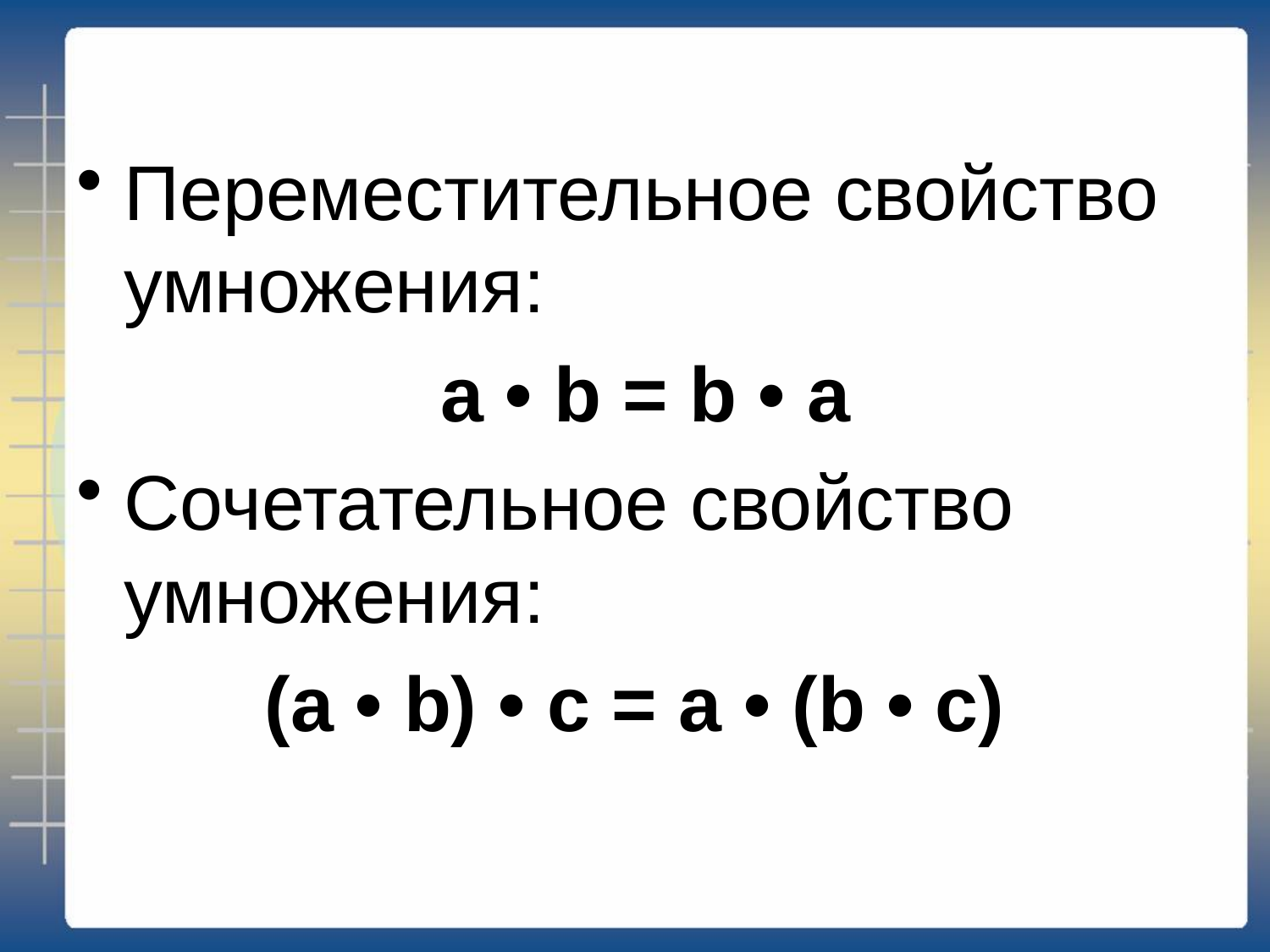

Переместительное свойство умножения:
 а • b = b • а
Сочетательное свойство умножения:
(а • b) • с = а • (b • с)